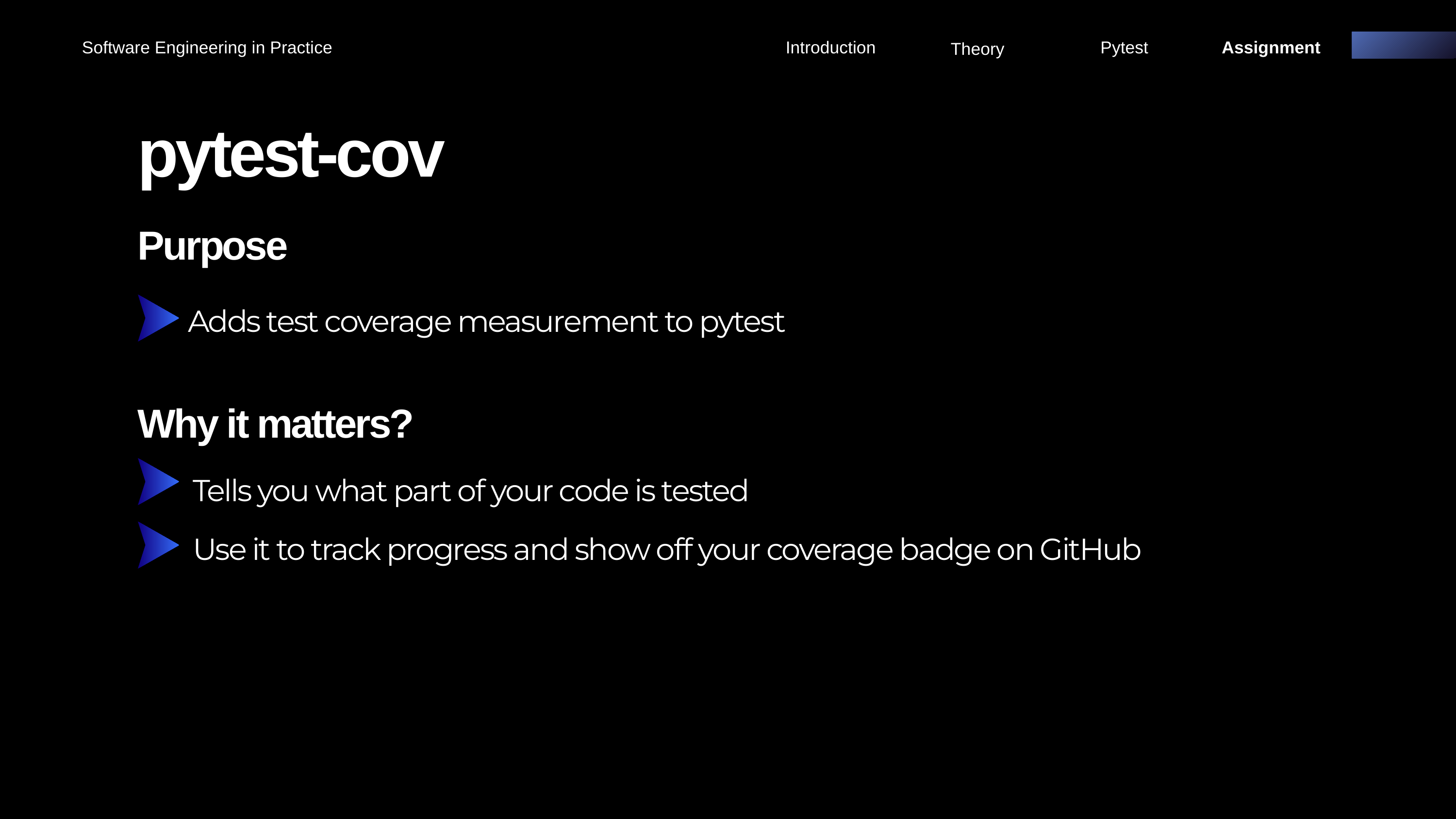

Software Engineering in Practice
Introduction
Pytest
Assignment
Theory
pytest-cov
Purpose
Adds test coverage measurement to pytest

Why it matters?
Tells you what part of your code is tested

Use it to track progress and show off your coverage badge on GitHub